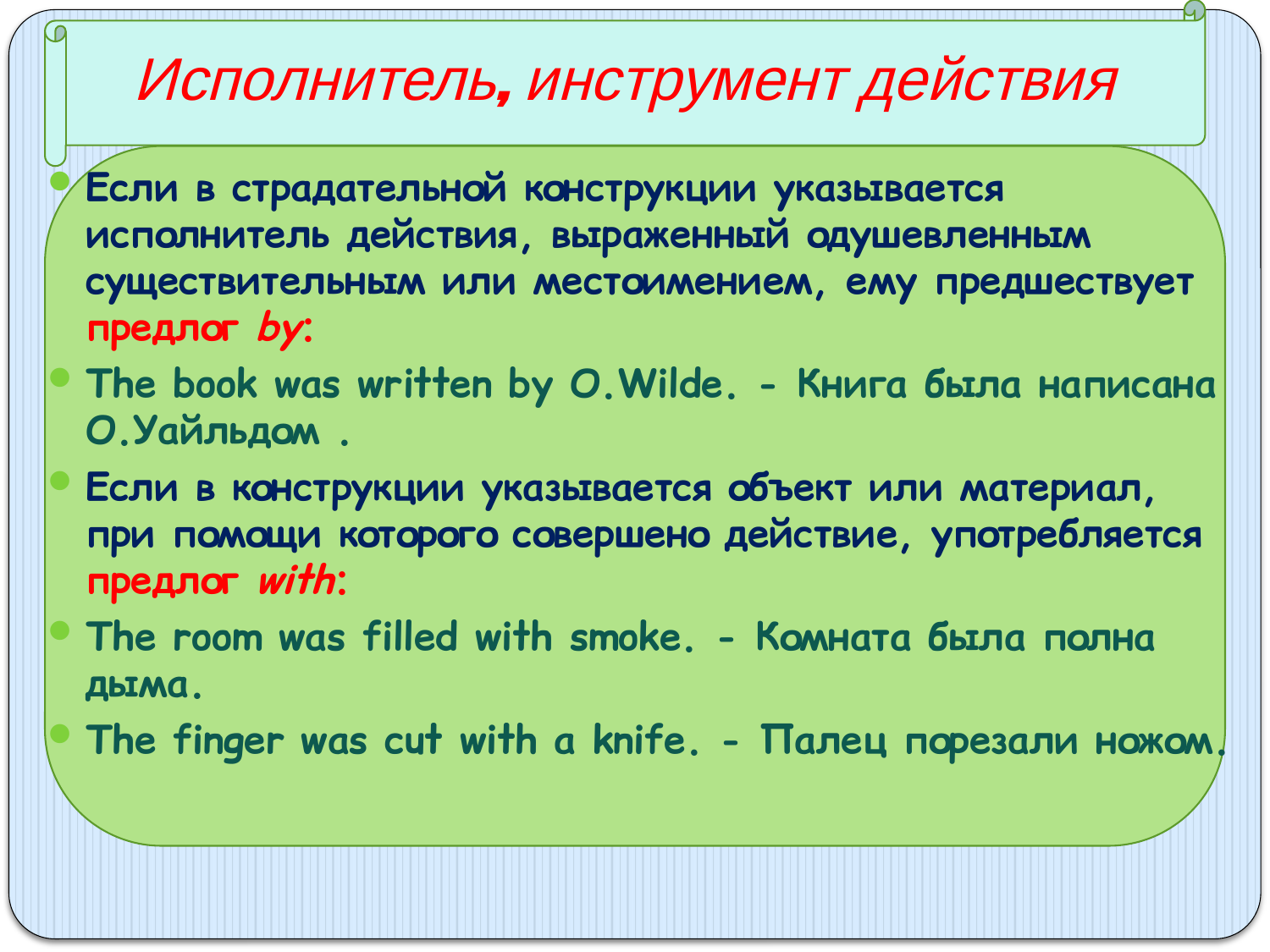

# Исполнитель, инструмент действия

Если в страдательной конструкции указывается исполнитель действия, выраженный одушевленным существительным или местоимением, ему предшествует предлог by:
The book was written by O.Wilde. - Книга была написана О.Уайльдом .
Если в конструкции указывается объект или материал, при помощи которого совершено действие, употребляется предлог with:
The room was filled with smoke. - Комната была полна дыма.
The finger was cut with a knife. - Палец порезали ножом.